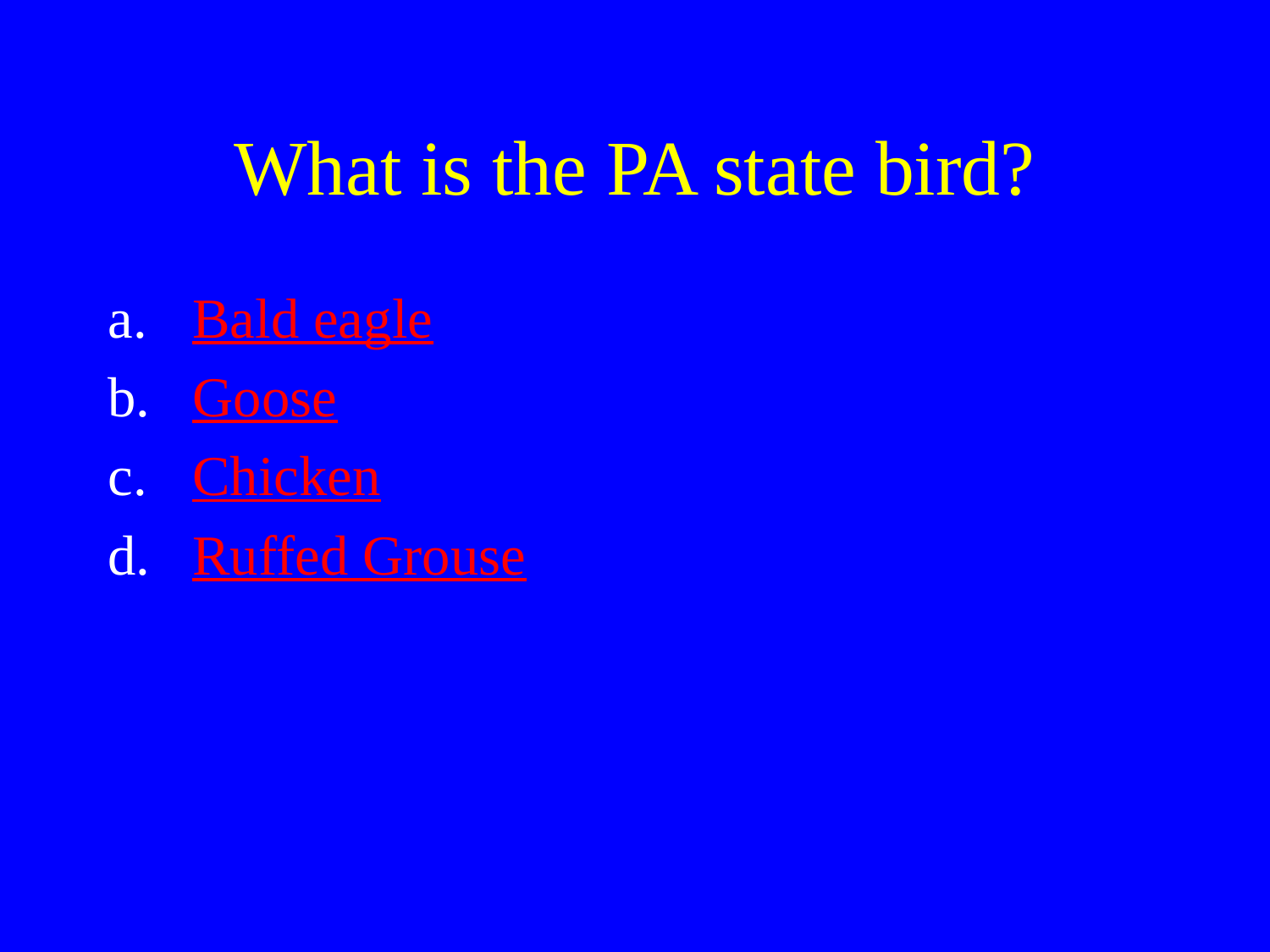

# What is the PA state bird?
Bald eagle
Goose
Chicken
Ruffed Grouse